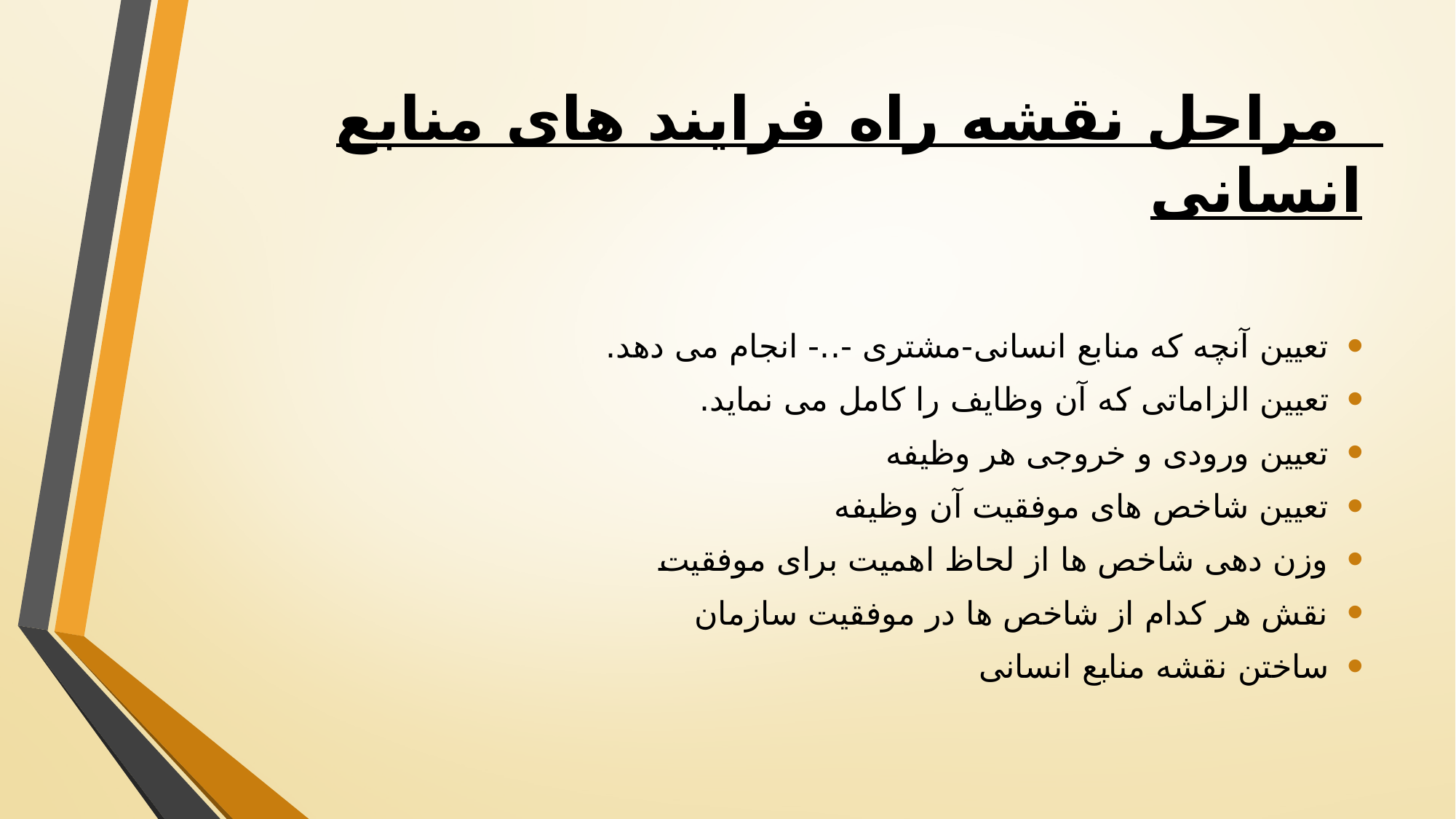

# مراحل نقشه راه فرایند های منابع انسانی
تعیین آنچه که منابع انسانی-مشتری -..- انجام می دهد.
تعیین الزاماتی که آن وظایف را کامل می نماید.
تعیین ورودی و خروجی هر وظیفه
تعیین شاخص های موفقیت آن وظیفه
وزن دهی شاخص ها از لحاظ اهمیت برای موفقیت
نقش هر کدام از شاخص ها در موفقیت سازمان
ساختن نقشه منابع انسانی